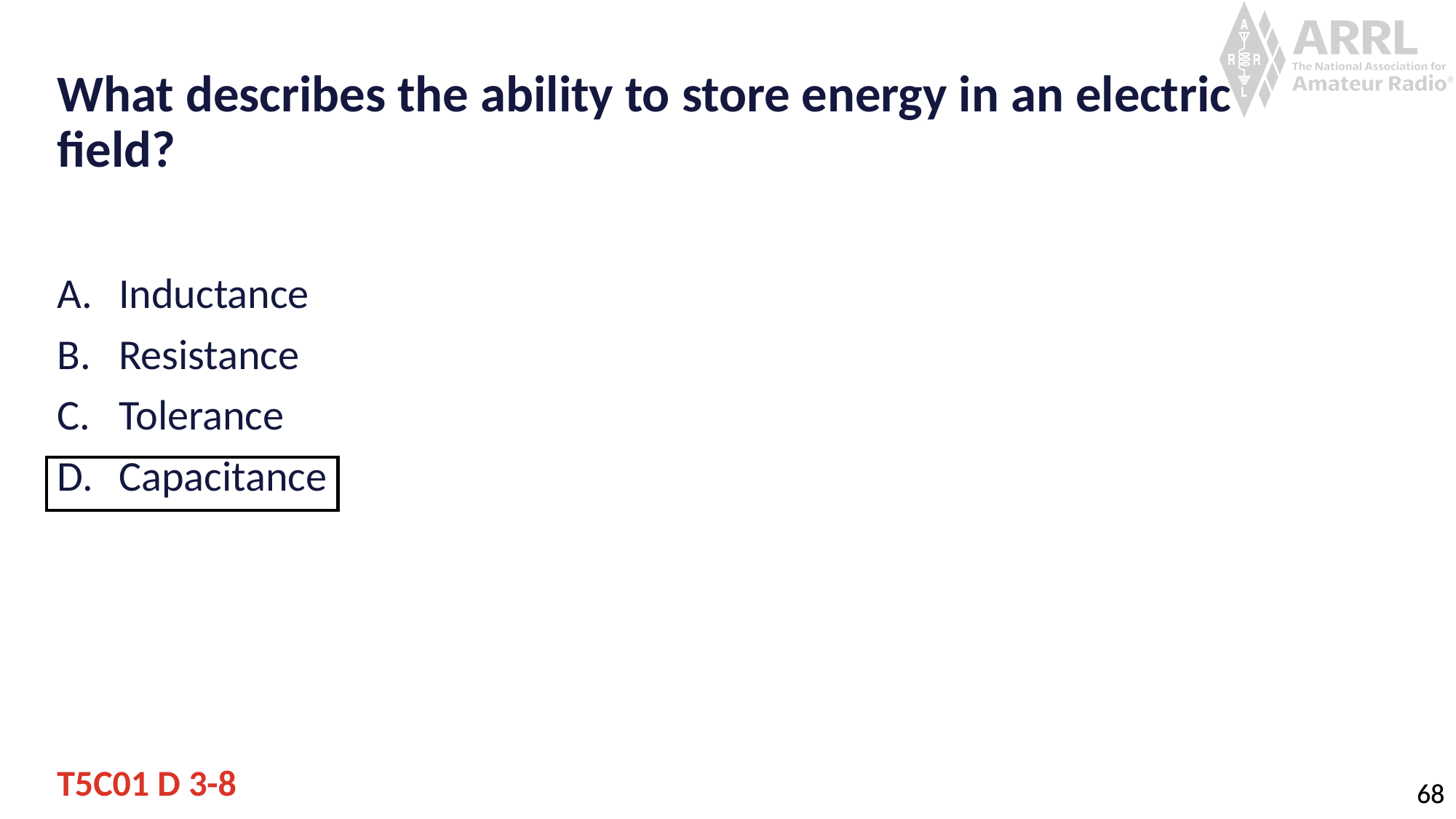

# What describes the ability to store energy in an electric field?
Inductance
Resistance
Tolerance
Capacitance

T5C01 D 3-8